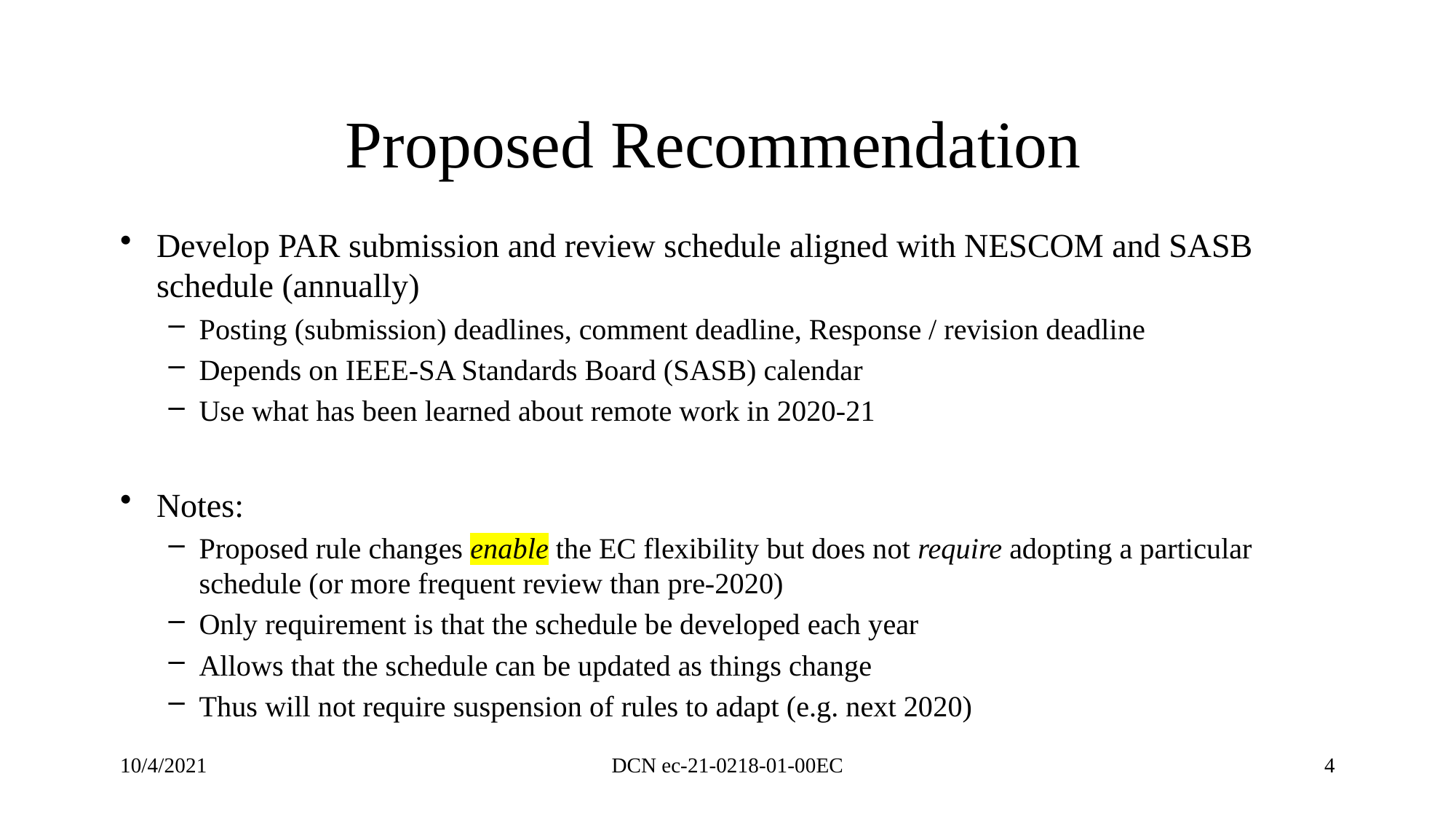

# Proposed Recommendation
Develop PAR submission and review schedule aligned with NESCOM and SASB schedule (annually)
Posting (submission) deadlines, comment deadline, Response / revision deadline
Depends on IEEE-SA Standards Board (SASB) calendar
Use what has been learned about remote work in 2020-21

Notes:
Proposed rule changes enable the EC flexibility but does not require adopting a particular schedule (or more frequent review than pre-2020)
Only requirement is that the schedule be developed each year
Allows that the schedule can be updated as things change
Thus will not require suspension of rules to adapt (e.g. next 2020)
10/4/2021
DCN ec-21-0218-01-00EC
4